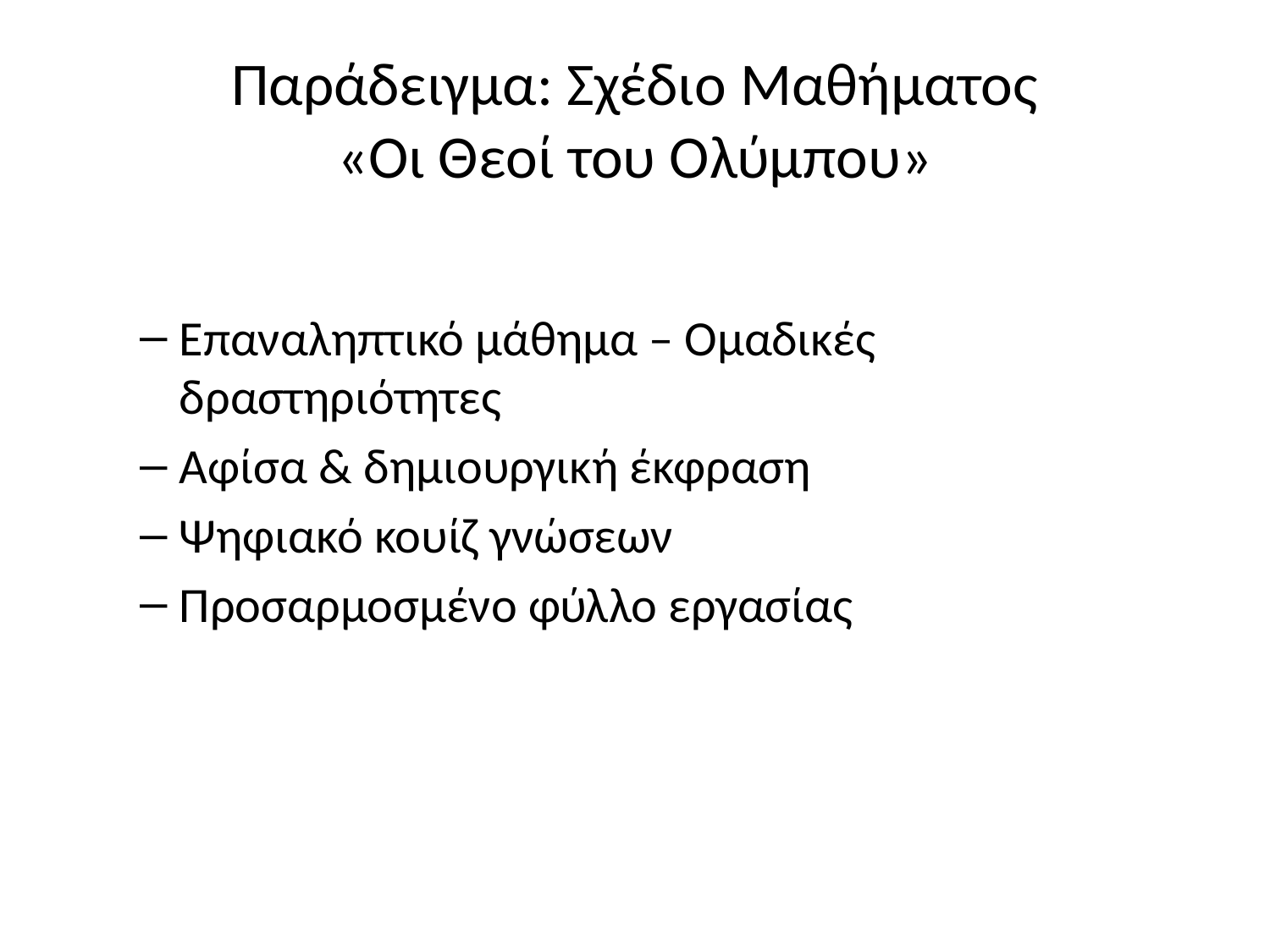

# Παράδειγμα: Σχέδιο Μαθήματος
«Οι Θεοί του Ολύμπου»

Επαναληπτικό μάθημα – Ομαδικές δραστηριότητες
Αφίσα & δημιουργική έκφραση
Ψηφιακό κουίζ γνώσεων
Προσαρμοσμένο φύλλο εργασίας